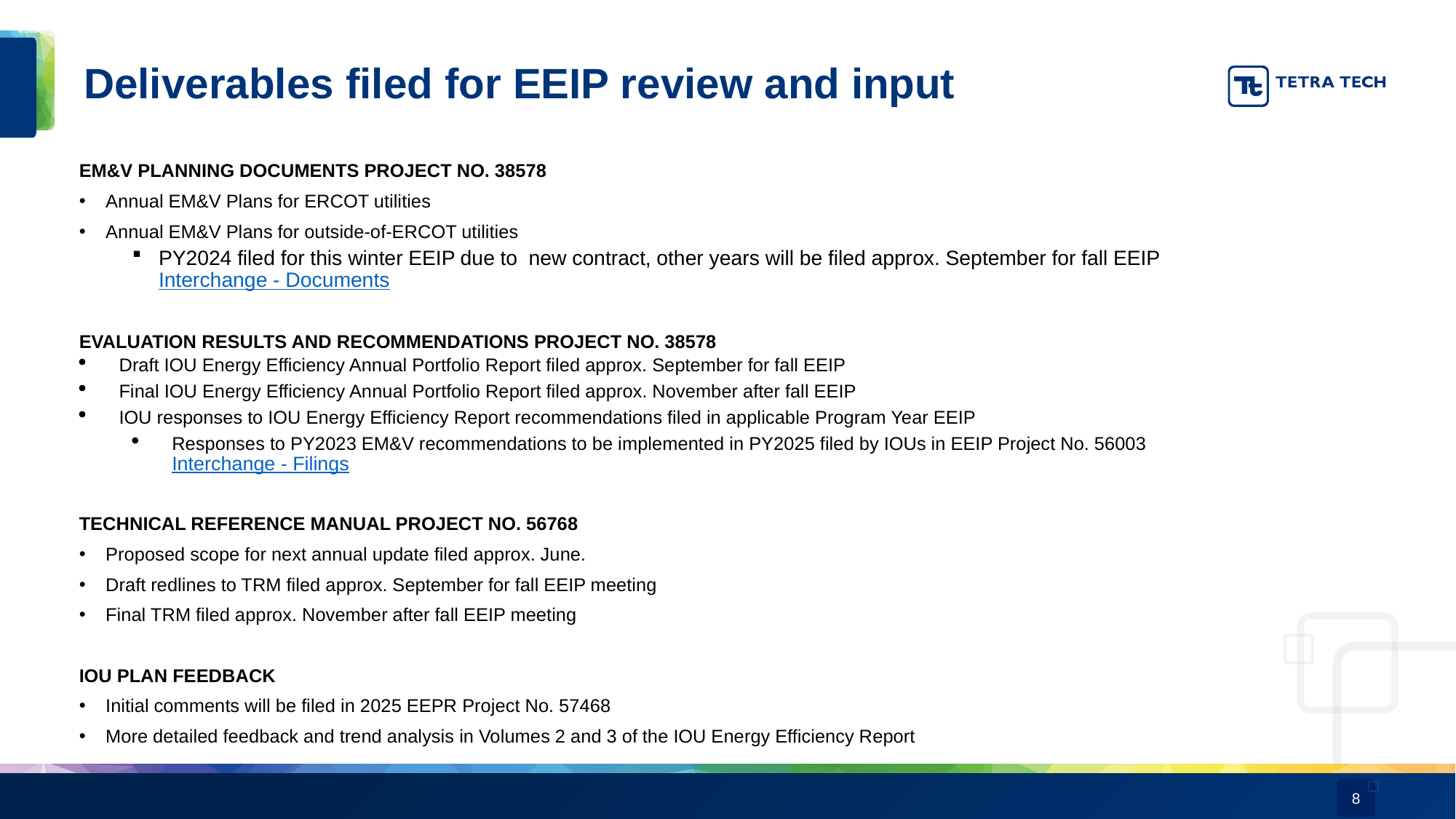

# Deliverables filed for EEIP review and input
EM&V Planning Documents Project No. 38578
Annual EM&V Plans for ERCOT utilities
Annual EM&V Plans for outside-of-ERCOT utilities
PY2024 filed for this winter EEIP due to  new contract, other years will be filed approx. September for fall EEIP
Interchange - Documents

Evaluation results and recommendations Project No. 38578
Draft IOU Energy Efficiency Annual Portfolio Report filed approx. September for fall EEIP
Final IOU Energy Efficiency Annual Portfolio Report filed approx. November after fall EEIP
IOU responses to IOU Energy Efficiency Report recommendations filed in applicable Program Year EEIP
Responses to PY2023 EM&V recommendations to be implemented in PY2025 filed by IOUs in EEIP Project No. 56003
Interchange - Filings

TECHNICAL REFERENCE MANUAL Project No. 56768
Proposed scope for next annual update filed approx. June.
Draft redlines to TRM filed approx. September for fall EEIP meeting
Final TRM filed approx. November after fall EEIP meeting

IOU Plan feedback
Initial comments will be filed in 2025 EEPR Project No. 57468
More detailed feedback and trend analysis in Volumes 2 and 3 of the IOU Energy Efficiency Report

8